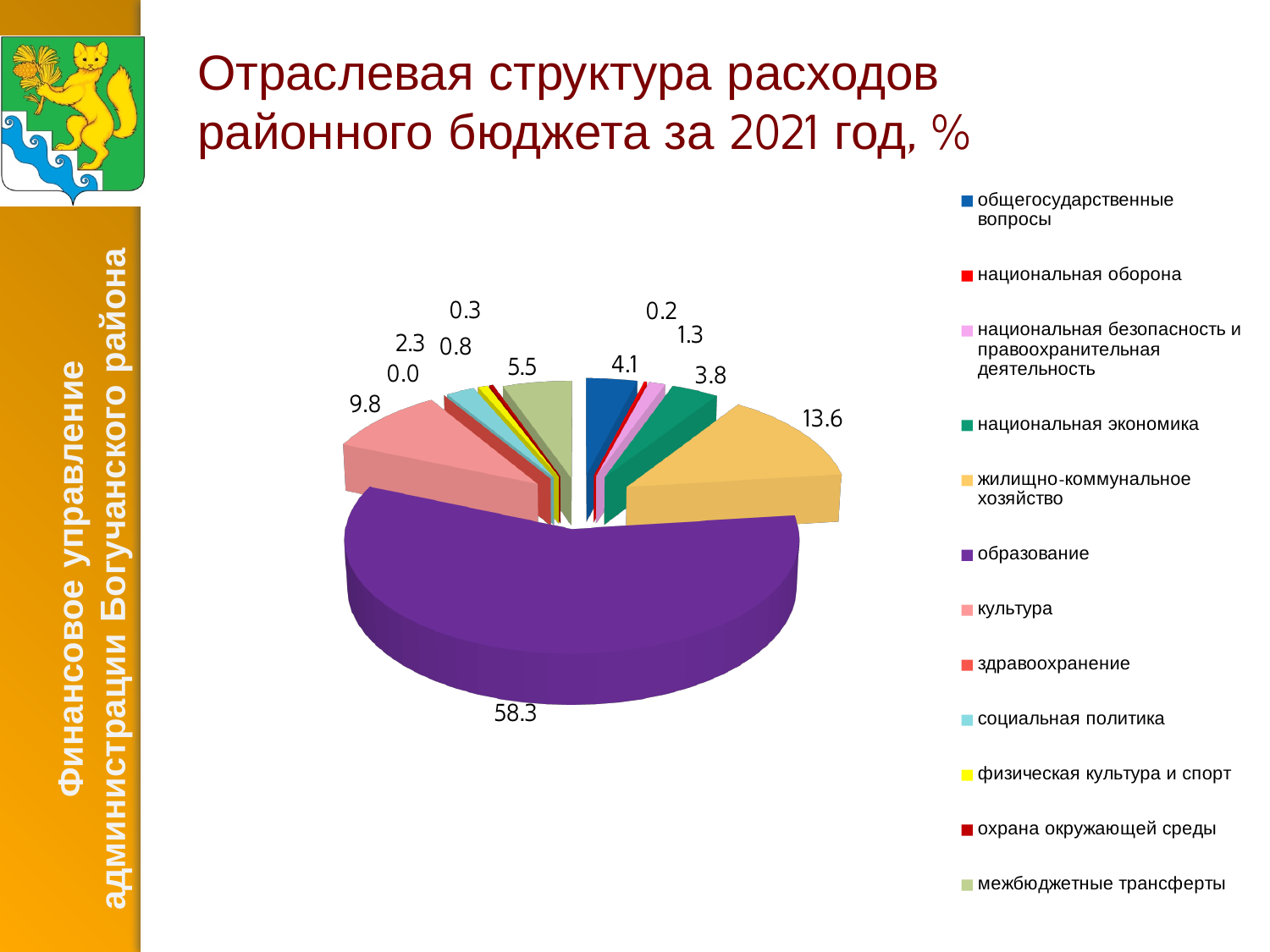

# Отраслевая структура расходов районного бюджета за 2021 год, %

[unsupported chart]